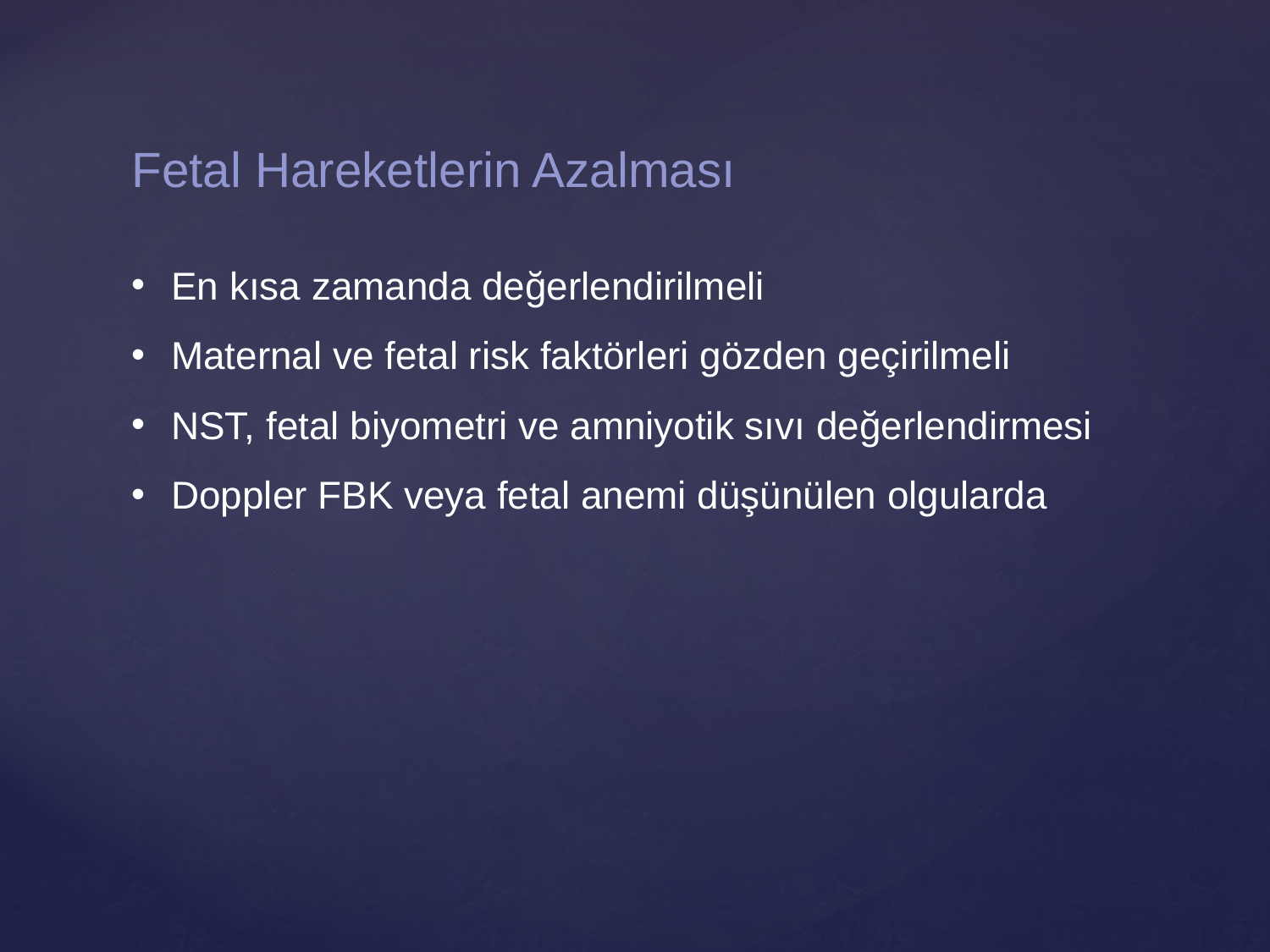

Fetal Hareketlerin Azalması
En kısa zamanda değerlendirilmeli
Maternal ve fetal risk faktörleri gözden geçirilmeli
NST, fetal biyometri ve amniyotik sıvı değerlendirmesi
Doppler FBK veya fetal anemi düşünülen olgularda